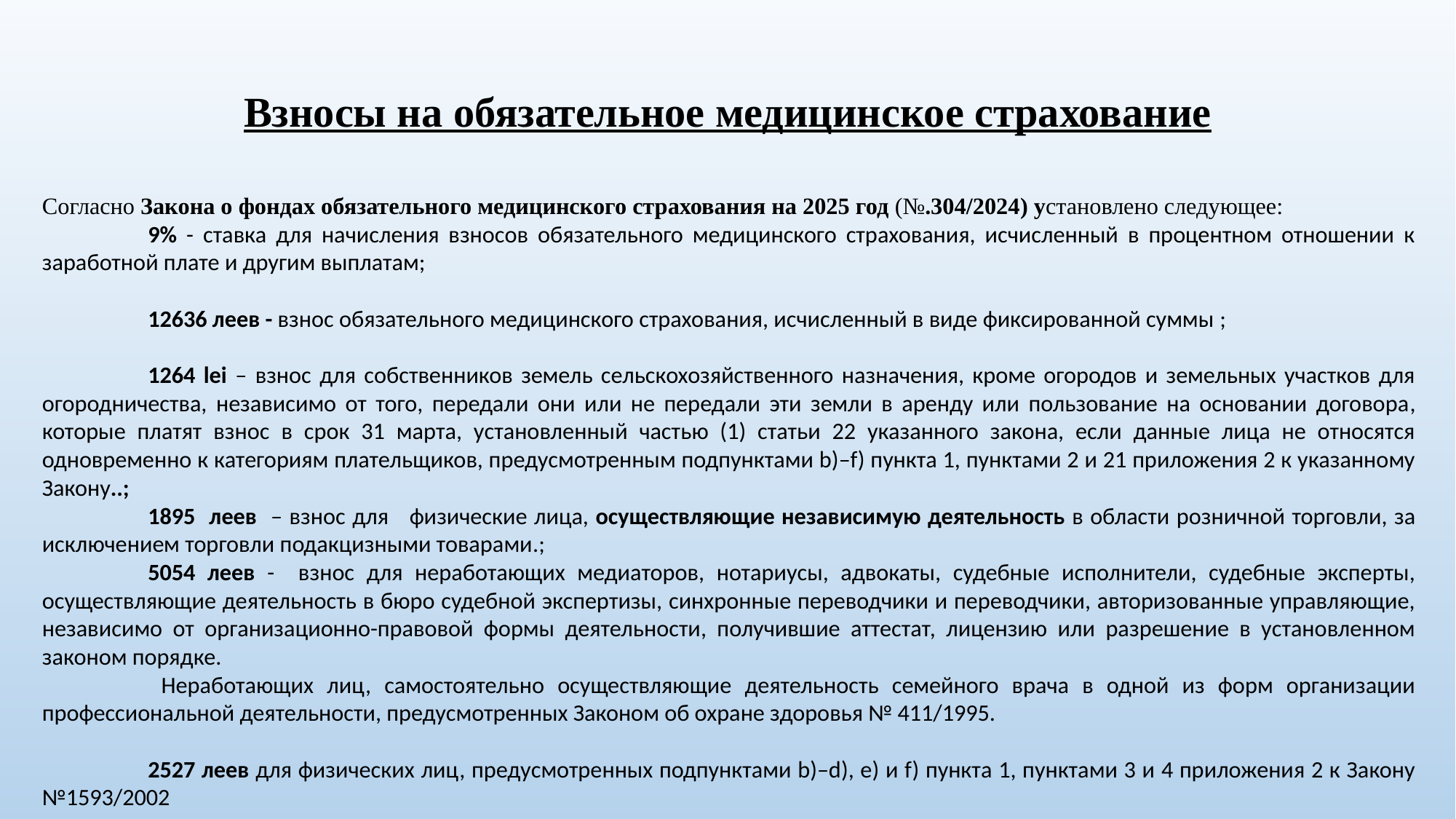

# Взносы на обязательное медицинское страхование
Согласно Закона о фондах обязательного медицинского страхования на 2025 год (№.304/2024) установлено следующее:
	9% - ставка для начисления взносов обязательного медицинского страхования, исчисленный в процентном отношении к заработной плате и другим выплатам;

	12636 леев - взнос обязательного медицинского страхования, исчисленный в виде фиксированной суммы ;

	1264 lei – взнос для собственников земель сельскохозяйственного назначения, кроме огородов и земельных участков для огородничества, независимо от того, передали они или не передали эти земли в аренду или пользование на основании договора, которые платят взнос в срок 31 марта, установленный частью (1) статьи 22 указанного закона, если данные лица не относятся одновременно к категориям плательщиков, предусмотренным подпунктами b)–f) пункта 1, пунктами 2 и 21 приложения 2 к указанному Закону..;
	1895  леев  – взнос для   физические лица, осуществляющие независимую деятельность в области розничной торговли, за исключением торговли подакцизными товарами.;
	5054 леев -  взнос для неработающих медиаторов, нотариусы, адвокаты, судебные исполнители, судебные эксперты, осуществляющие деятельность в бюро судебной экспертизы, синхронные переводчики и переводчики, авторизованные управляющие, независимо от организационно-правовой формы деятельности, получившие аттестат, лицензию или разрешение в установленном законом порядке.
	 Неработающих лиц, самостоятельно осуществляющие деятельность семейного врача в одной из форм организации профессиональной деятельности, предусмотренных Законом об охране здоровья № 411/1995.

	2527 леев для физических лиц, предусмотренных подпунктами b)–d), e) и f) пункта 1, пунктами 3 и 4 приложения 2 к Закону №1593/2002